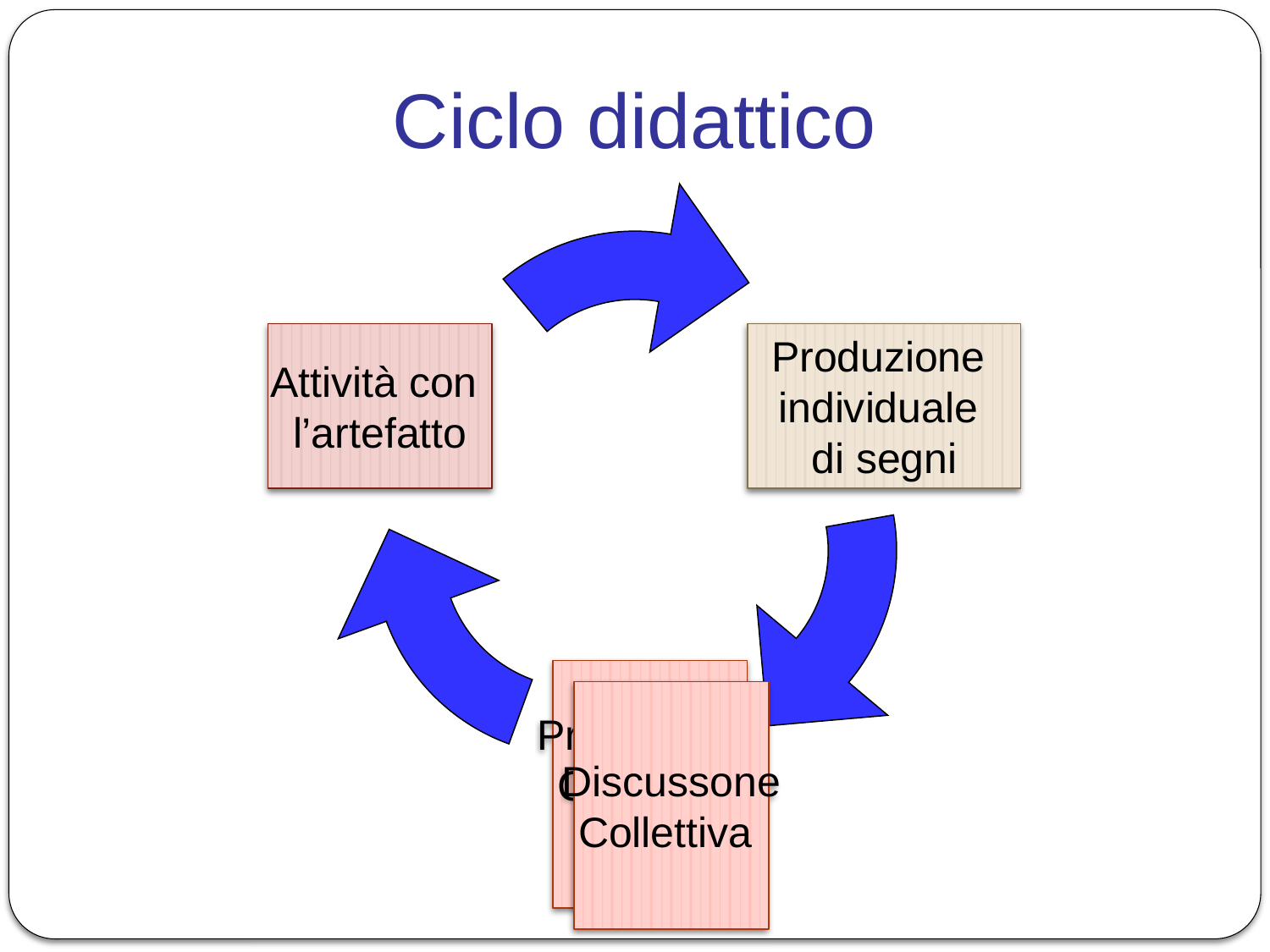

Ciclo didattico

Attività con
l’artefatto
Produzione
individuale
di segni

Produzione
Collettiva
di segni
Discussone
Collettiva